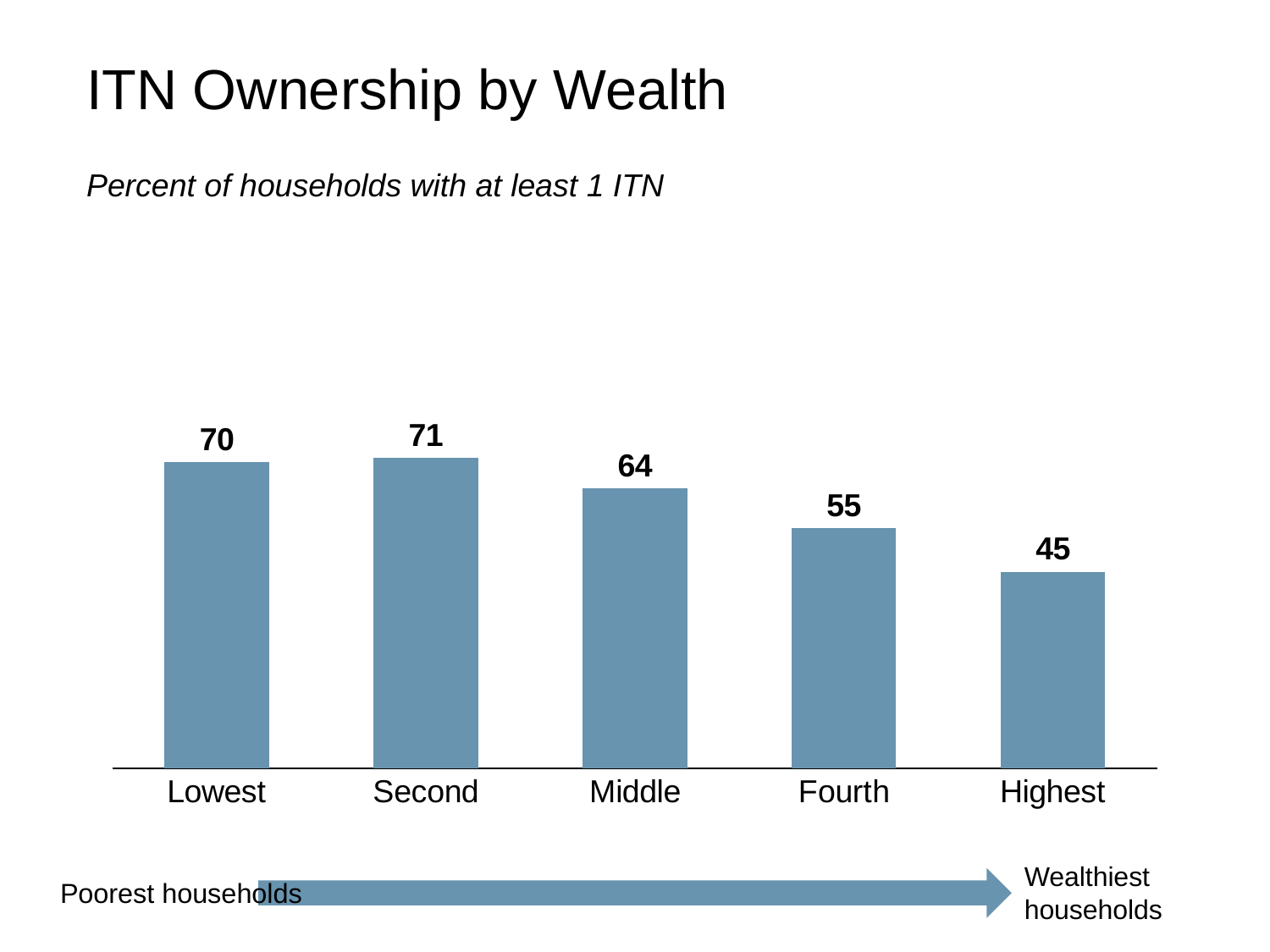

ITN Ownership by Wealth
Percent of households with at least 1 ITN

### Chart

| Category | Lowest |
|---|---|
| Lowest | 70.0 |
| Second | 71.0 |
| Middle | 64.0 |
| Fourth | 55.0 |
| Highest | 45.0 |
Poorest households
Wealthiest households